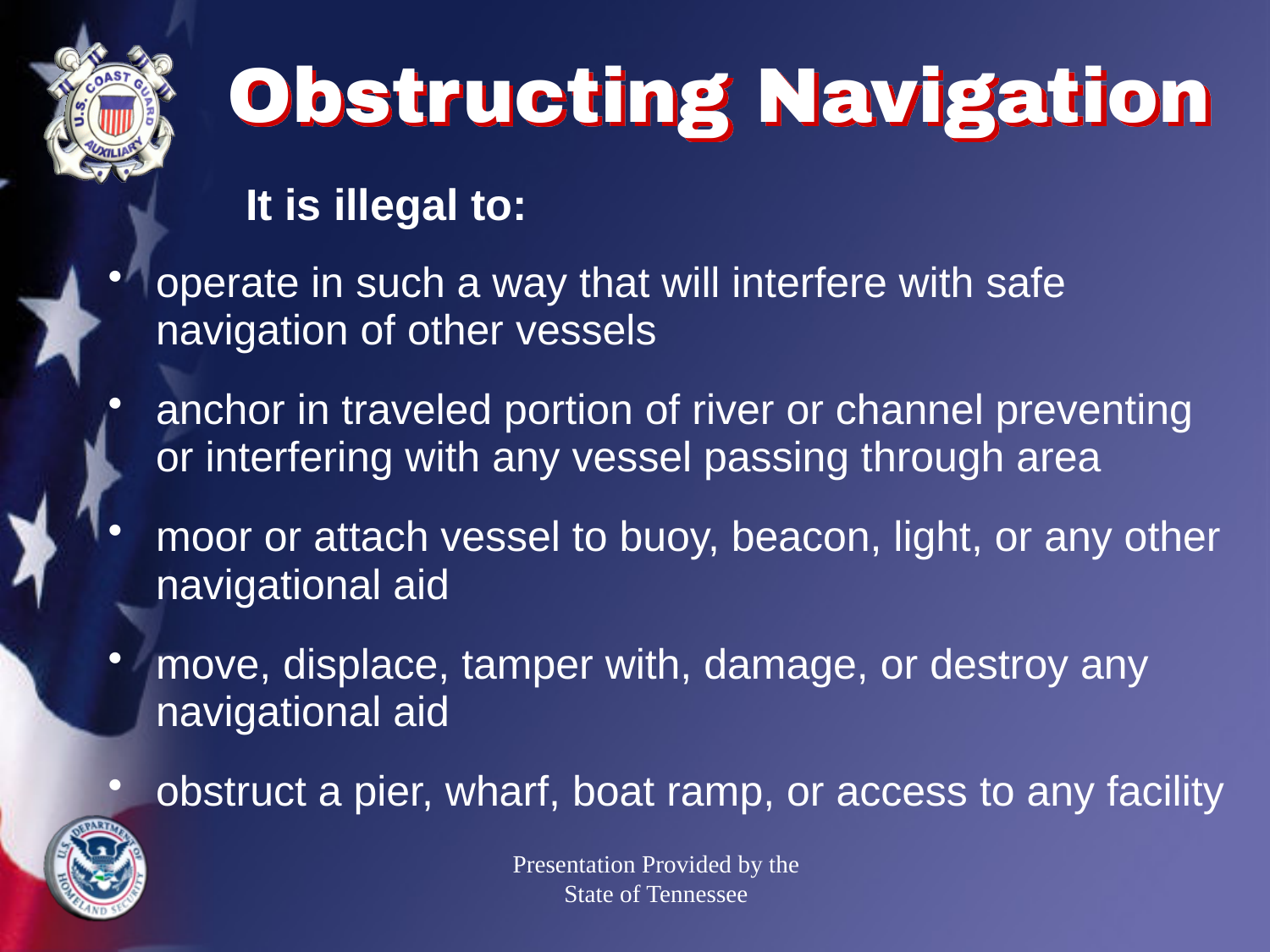

# Obstructing Navigation
It is illegal to:
operate in such a way that will interfere with safe navigation of other vessels
anchor in traveled portion of river or channel preventing or interfering with any vessel passing through area
moor or attach vessel to buoy, beacon, light, or any other navigational aid
move, displace, tamper with, damage, or destroy any navigational aid
obstruct a pier, wharf, boat ramp, or access to any facility
Presentation Provided by the State of Tennessee